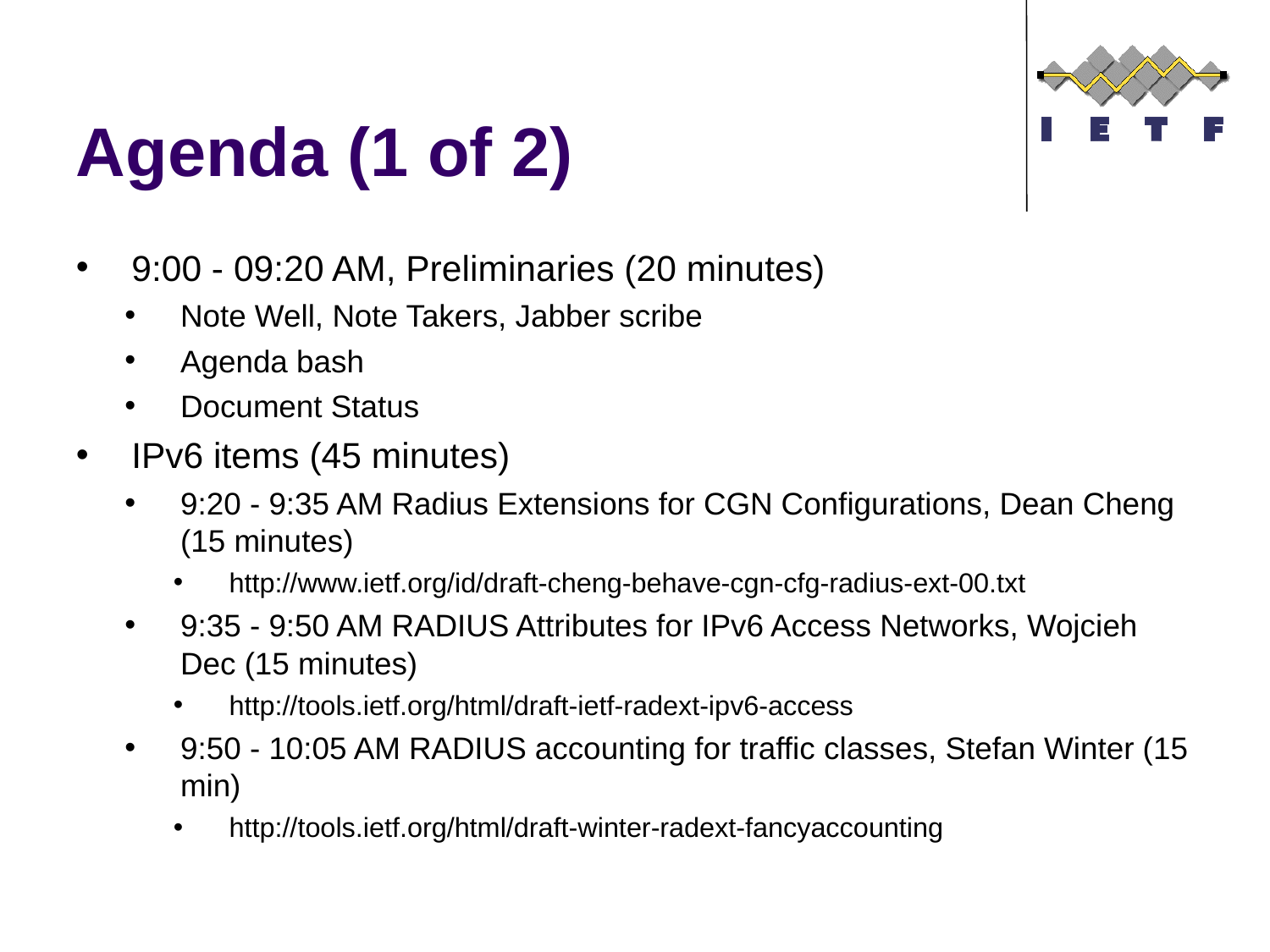

# Agenda (1 of 2)
9:00 - 09:20 AM, Preliminaries (20 minutes)
Note Well, Note Takers, Jabber scribe
Agenda bash
Document Status
IPv6 items (45 minutes)
9:20 - 9:35 AM Radius Extensions for CGN Configurations, Dean Cheng (15 minutes)
http://www.ietf.org/id/draft-cheng-behave-cgn-cfg-radius-ext-00.txt
9:35 - 9:50 AM RADIUS Attributes for IPv6 Access Networks, Wojcieh Dec (15 minutes)
http://tools.ietf.org/html/draft-ietf-radext-ipv6-access
9:50 - 10:05 AM RADIUS accounting for traffic classes, Stefan Winter (15 min)
http://tools.ietf.org/html/draft-winter-radext-fancyaccounting